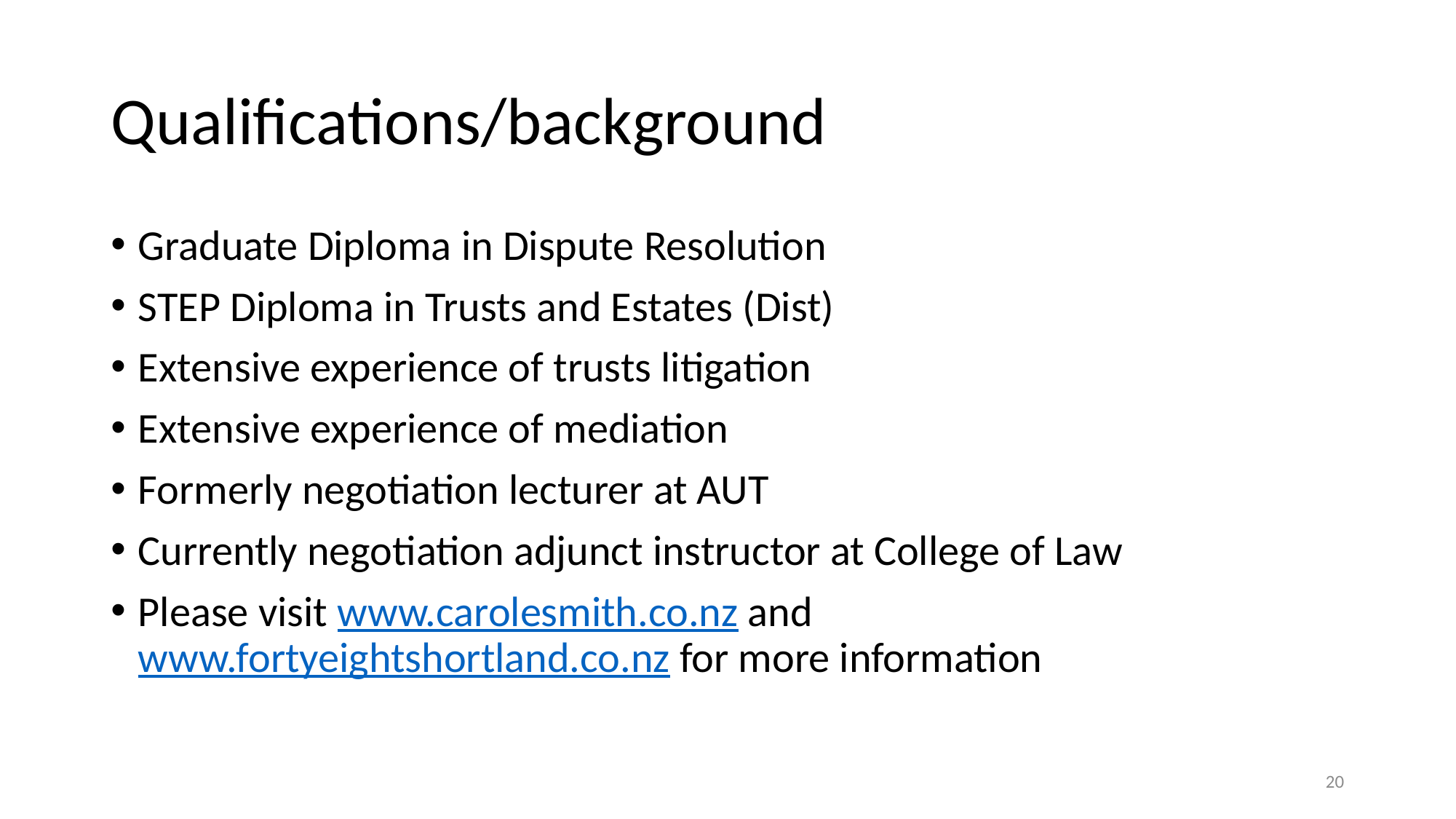

# Qualifications/background
Graduate Diploma in Dispute Resolution
STEP Diploma in Trusts and Estates (Dist)
Extensive experience of trusts litigation
Extensive experience of mediation
Formerly negotiation lecturer at AUT
Currently negotiation adjunct instructor at College of Law
Please visit www.carolesmith.co.nz and www.fortyeightshortland.co.nz for more information

20